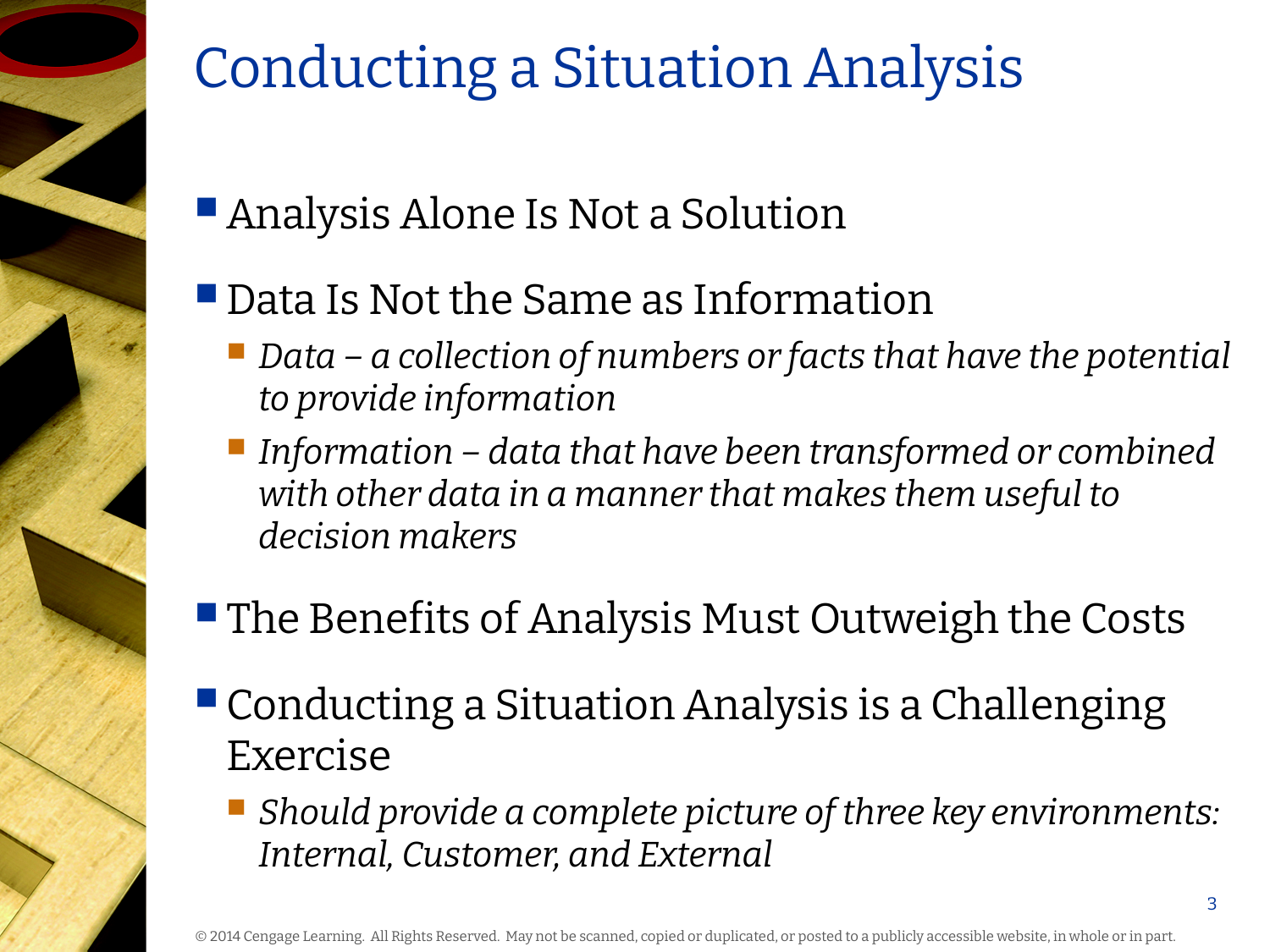

# Conducting a Situation Analysis
Analysis Alone Is Not a Solution
Data Is Not the Same as Information
Data – a collection of numbers or facts that have the potential to provide information
Information – data that have been transformed or combined with other data in a manner that makes them useful to decision makers
The Benefits of Analysis Must Outweigh the Costs
Conducting a Situation Analysis is a Challenging Exercise
Should provide a complete picture of three key environments: Internal, Customer, and External
3